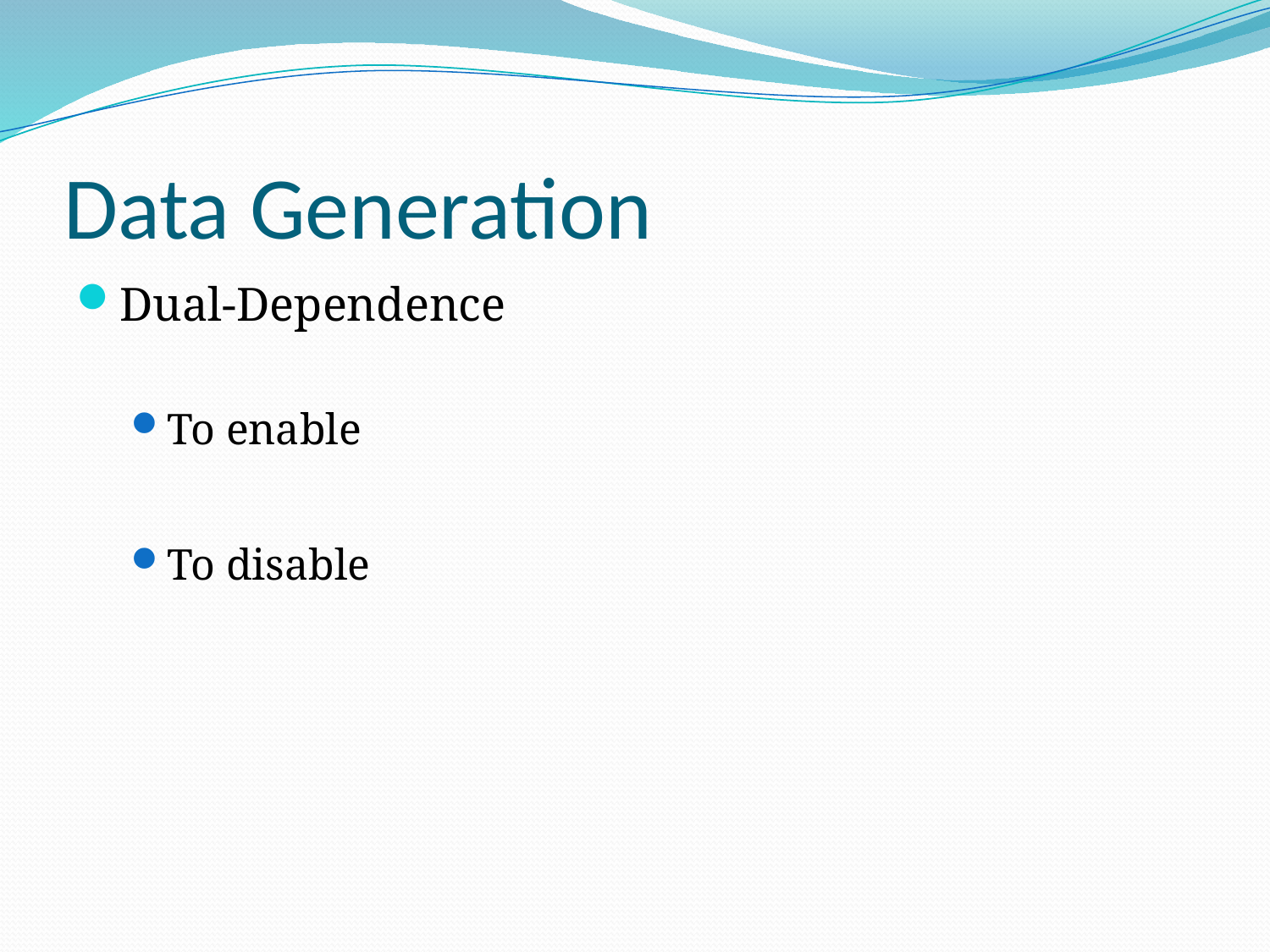

# Data Generation
Dual-Dependence

To enable

To disable